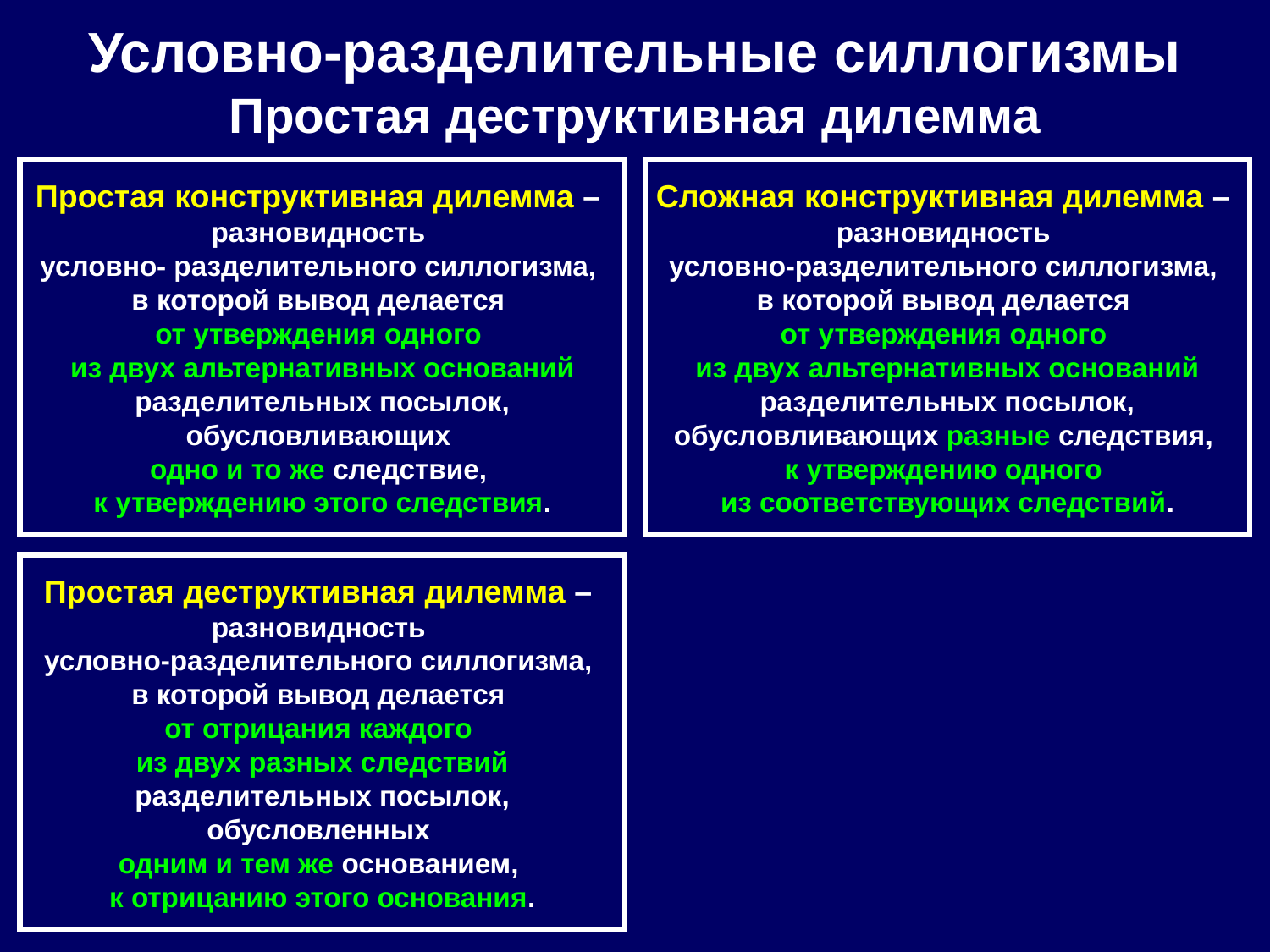

# Условно-разделительные силлогизмы Простая деструктивная дилемма
Простая конструктивная дилемма –
разновидность
условно- разделительного силлогизма,
в которой вывод делается
от утверждения одного
из двух альтернативных оснований разделительных посылок, обусловливающих
одно и то же следствие,
к утверждению этого следствия.
Сложная конструктивная дилемма –
разновидность
условно-разделительного силлогизма,
в которой вывод делается
от утверждения одного
из двух альтернативных оснований разделительных посылок, обусловливающих разные следствия,
к утверждению одного
из соответствующих следствий.
Простая деструктивная дилемма –
разновидность
условно-разделительного силлогизма,
в которой вывод делается
от отрицания каждого
из двух разных следствий разделительных посылок, обусловленных
одним и тем же основанием,
к отрицанию этого основания.